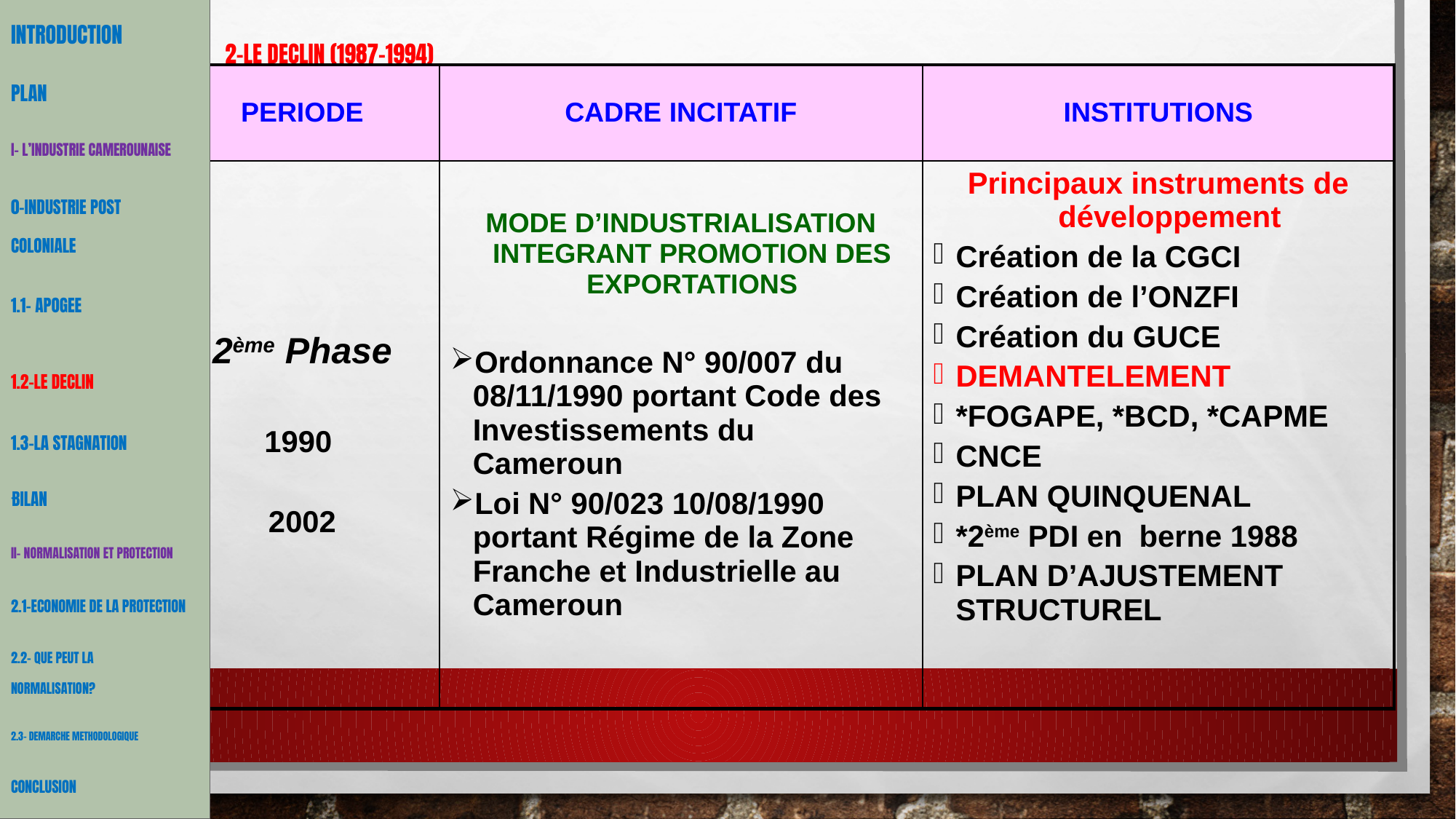

INTRODUCTION

PLAN

I- L’INDUSTRIE CAMEROUNAISE

0-Industrie post
colonialE

1.1- Apogee

1.2-Le declin

1.3-La Stagnation
BILAN

iI- NORMALISATION ET PROTECTION

2.1-economie de la protection

2.2- QUE PEUT LA
NORMALISATION?

2.3- DEMARCHE METHODOLOGIQUE

CONCLUSION
# 2-Le declin (1987-1994)
| PERIODE | CADRE INCITATIF | INSTITUTIONS |
| --- | --- | --- |
| 2ème Phase 1990 2002 | MODE D’INDUSTRIALISATION INTEGRANT PROMOTION DES EXPORTATIONS Ordonnance N° 90/007 du 08/11/1990 portant Code des Investissements du Cameroun Loi N° 90/023 10/08/1990 portant Régime de la Zone Franche et Industrielle au Cameroun | Principaux instruments de développement Création de la CGCI Création de l’ONZFI Création du GUCE DEMANTELEMENT \*FOGAPE, \*BCD, \*CAPME CNCE PLAN QUINQUENAL \*2ème PDI en berne 1988 PLAN D’AJUSTEMENT STRUCTUREL |